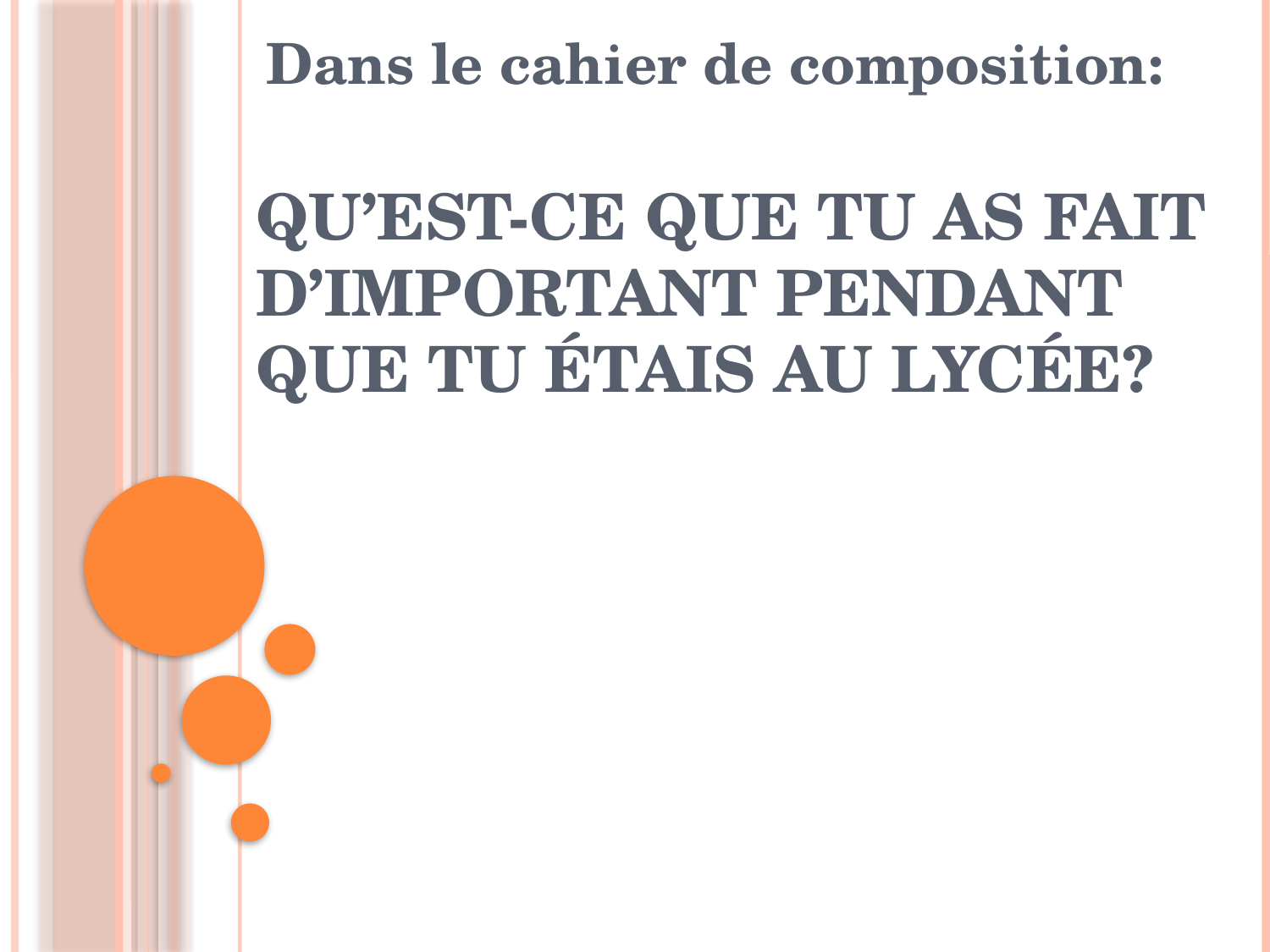

Dans le cahier de composition:
# Qu’est-ce que tu as fait d’important pendant que tu étais au lycée?